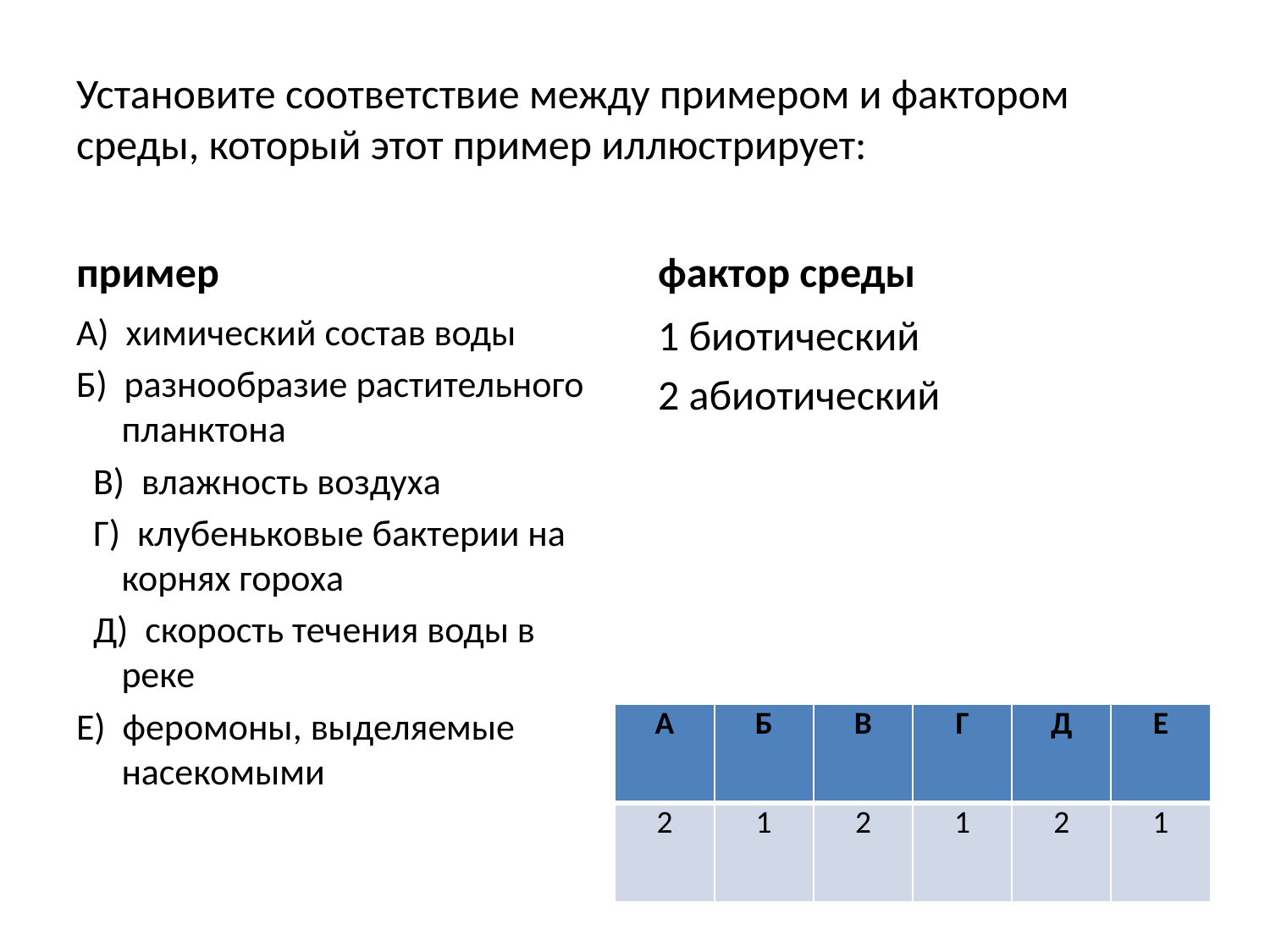

# Установите соответствие между примером и фактором среды, который этот пример иллюстрирует:
пример
фактор среды
А)  химический состав воды
Б)  разнообразие растительного планктона
  В)  влажность воздуха
  Г)  клубеньковые бактерии на корнях гороха
  Д)  скорость течения воды в реке
Е)  феромоны, выделяемые насекомыми

1 биотический
2 абиотический
| А | Б | В | Г | Д | Е |
| --- | --- | --- | --- | --- | --- |
| 2 | 1 | 2 | 1 | 2 | 1 |